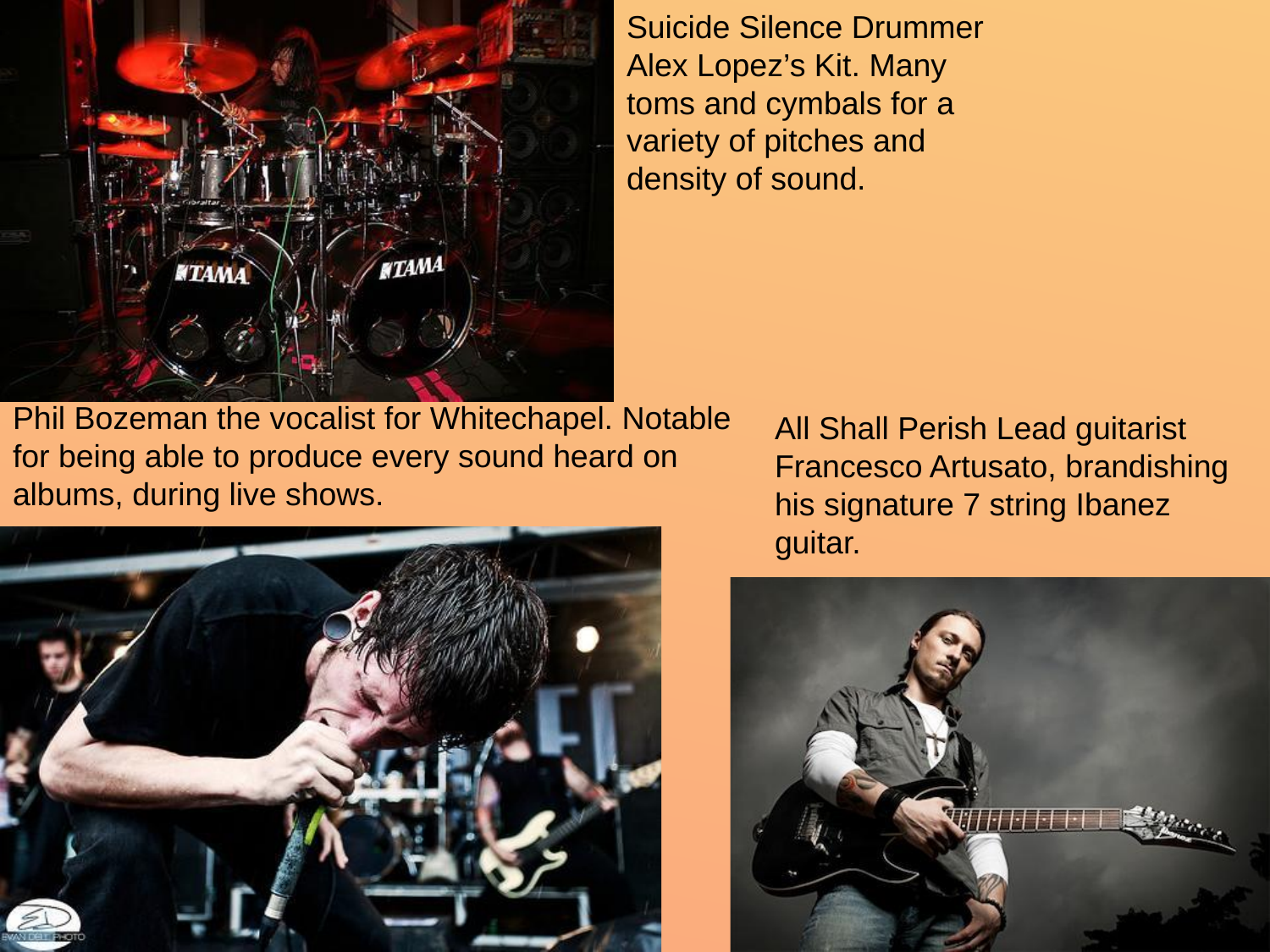

Suicide Silence Drummer Alex Lopez’s Kit. Many toms and cymbals for a variety of pitches and density of sound.
Phil Bozeman the vocalist for Whitechapel. Notable for being able to produce every sound heard on albums, during live shows.
All Shall Perish Lead guitarist Francesco Artusato, brandishing his signature 7 string Ibanez guitar.